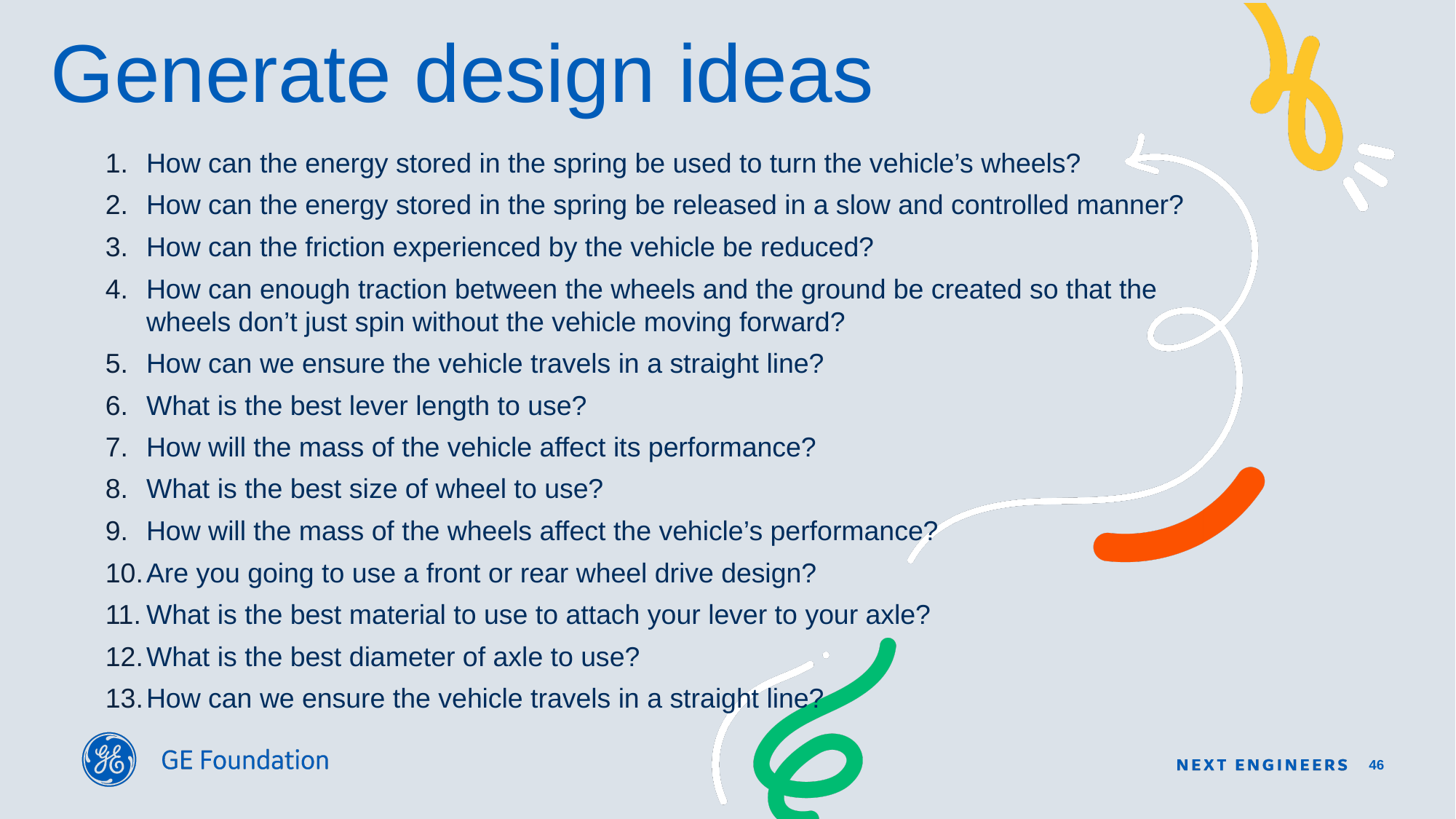

Generate design ideas
How can the energy stored in the spring be used to turn the vehicle’s wheels?
How can the energy stored in the spring be released in a slow and controlled manner?
How can the friction experienced by the vehicle be reduced?
How can enough traction between the wheels and the ground be created so that the wheels don’t just spin without the vehicle moving forward?
How can we ensure the vehicle travels in a straight line?
What is the best lever length to use?
How will the mass of the vehicle affect its performance?
What is the best size of wheel to use?
How will the mass of the wheels affect the vehicle’s performance?
Are you going to use a front or rear wheel drive design?
What is the best material to use to attach your lever to your axle?
What is the best diameter of axle to use?
How can we ensure the vehicle travels in a straight line?

46